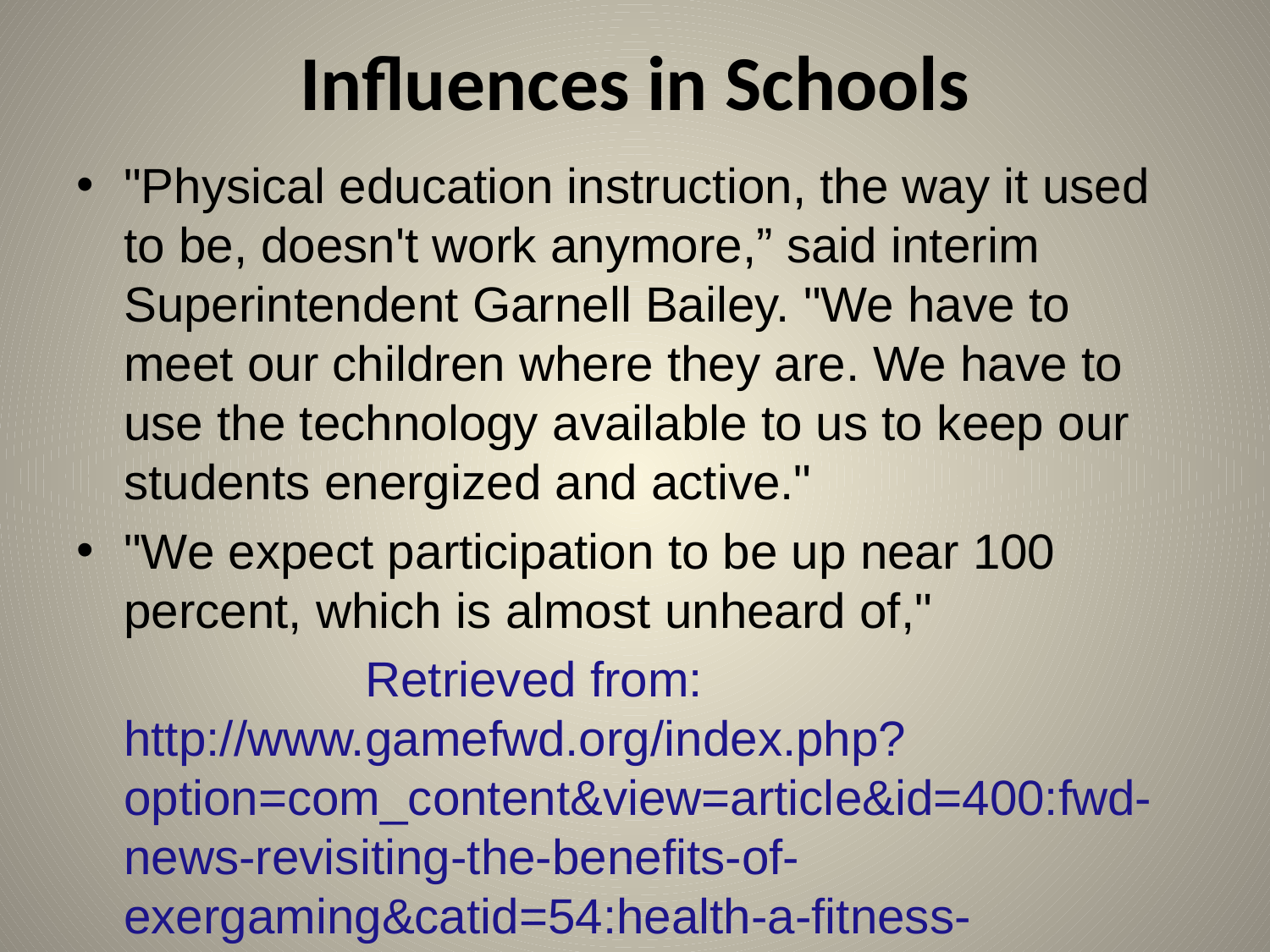

# Influences in Schools
"Physical education instruction, the way it used to be, doesn't work anymore,” said interim Superintendent Garnell Bailey. "We have to meet our children where they are. We have to use the technology available to us to keep our students energized and active."
"We expect participation to be up near 100 percent, which is almost unheard of,"
                     Retrieved from: http://www.gamefwd.org/index.php?option=com_content&view=article&id=400:fwd-news-revisiting-the-benefits-of-exergaming&catid=54:health-a-fitness-games&Itemid=43